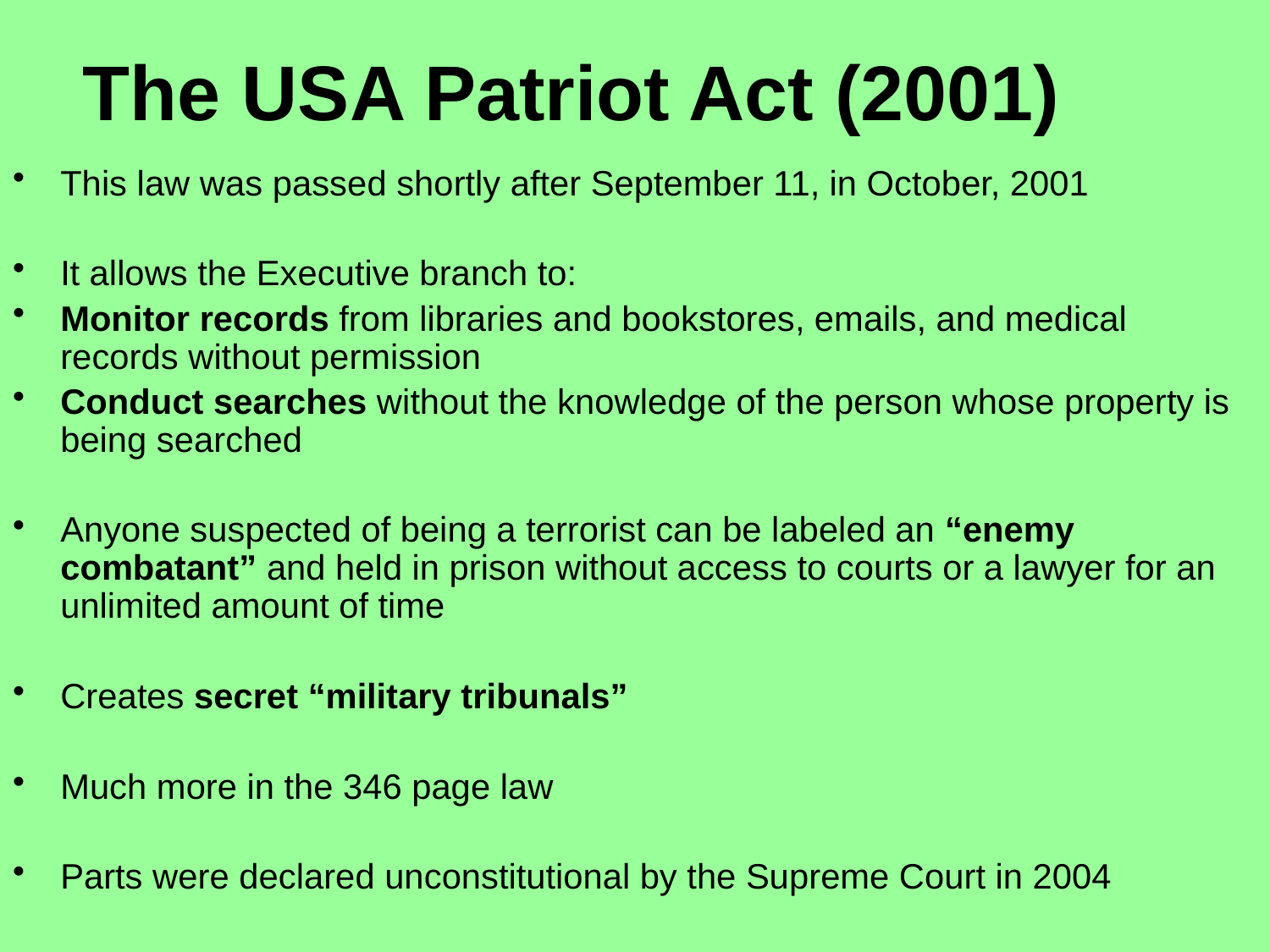

The USA Patriot Act (2001)
This law was passed shortly after September 11, in October, 2001

It allows the Executive branch to:
Monitor records from libraries and bookstores, emails, and medical records without permission
Conduct searches without the knowledge of the person whose property is being searched

Anyone suspected of being a terrorist can be labeled an “enemy combatant” and held in prison without access to courts or a lawyer for an unlimited amount of time

Creates secret “military tribunals”

Much more in the 346 page law

Parts were declared unconstitutional by the Supreme Court in 2004